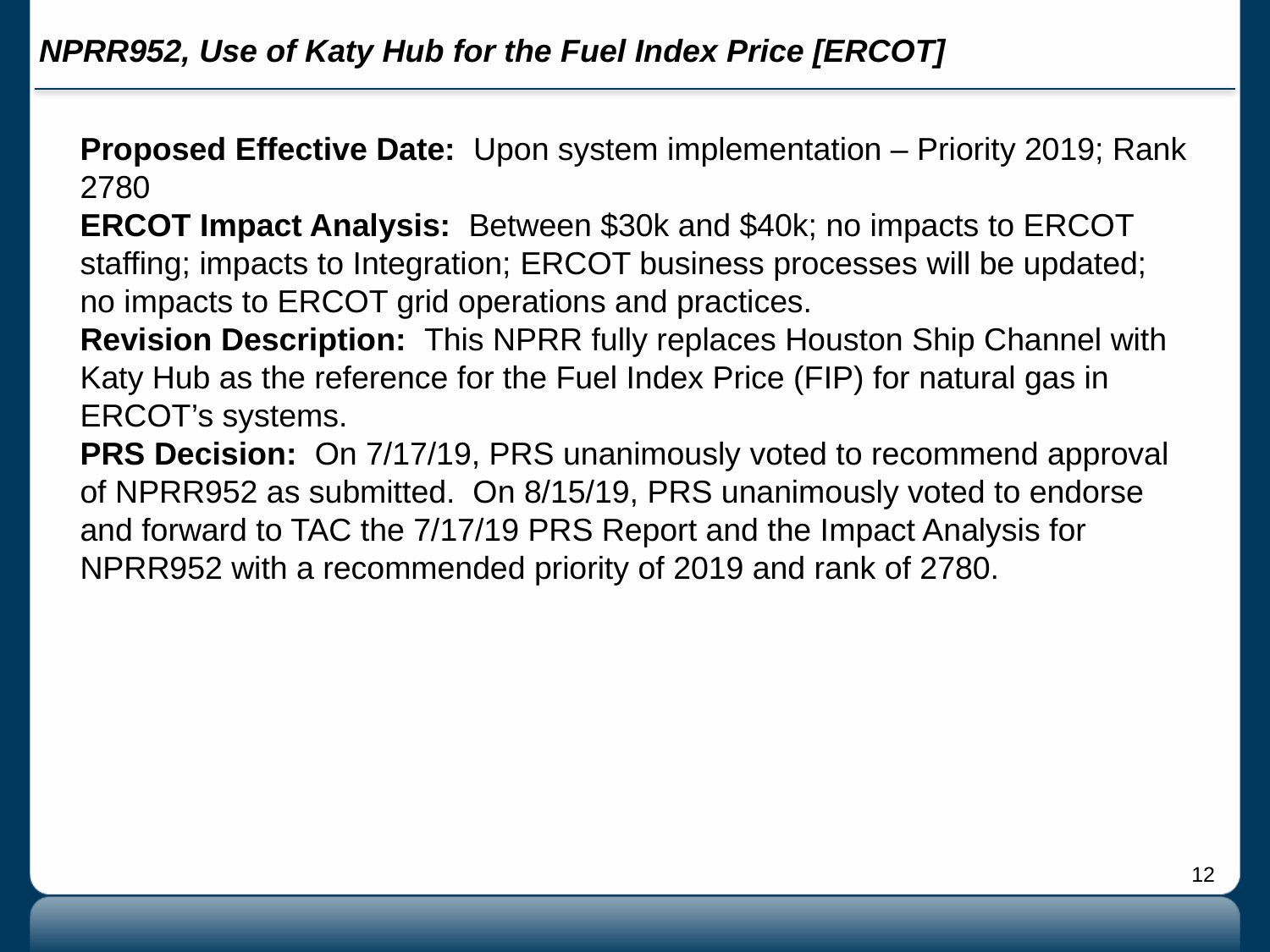

# NPRR952, Use of Katy Hub for the Fuel Index Price [ERCOT]
Proposed Effective Date:  Upon system implementation – Priority 2019; Rank 2780
ERCOT Impact Analysis:  Between $30k and $40k; no impacts to ERCOT staffing; impacts to Integration; ERCOT business processes will be updated; no impacts to ERCOT grid operations and practices.
Revision Description:  This NPRR fully replaces Houston Ship Channel with Katy Hub as the reference for the Fuel Index Price (FIP) for natural gas in ERCOT’s systems.
PRS Decision:  On 7/17/19, PRS unanimously voted to recommend approval of NPRR952 as submitted.  On 8/15/19, PRS unanimously voted to endorse and forward to TAC the 7/17/19 PRS Report and the Impact Analysis for NPRR952 with a recommended priority of 2019 and rank of 2780.